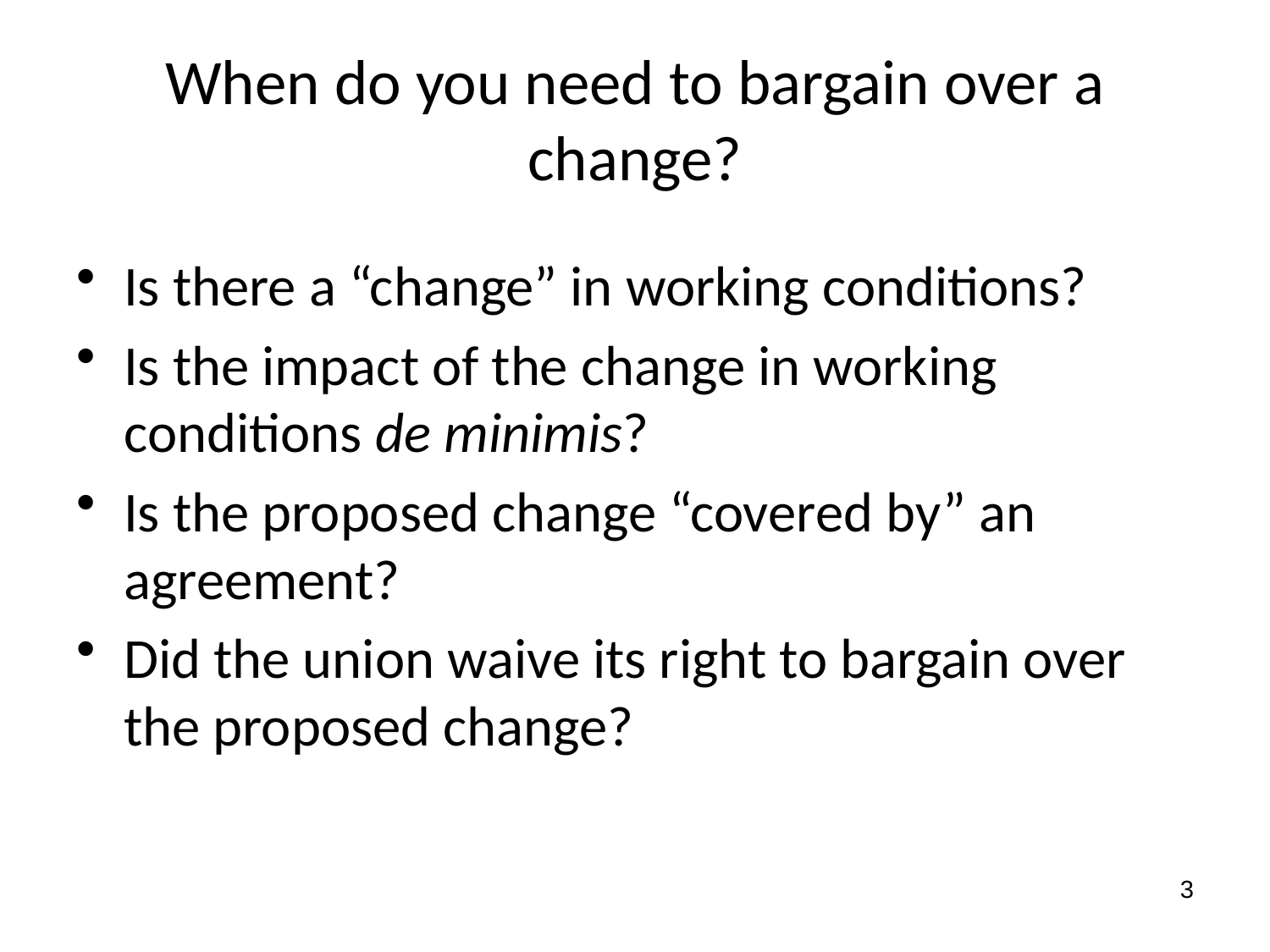

# When do you need to bargain over a change?
Is there a “change” in working conditions?
Is the impact of the change in working conditions de minimis?
Is the proposed change “covered by” an agreement?
Did the union waive its right to bargain over the proposed change?
3